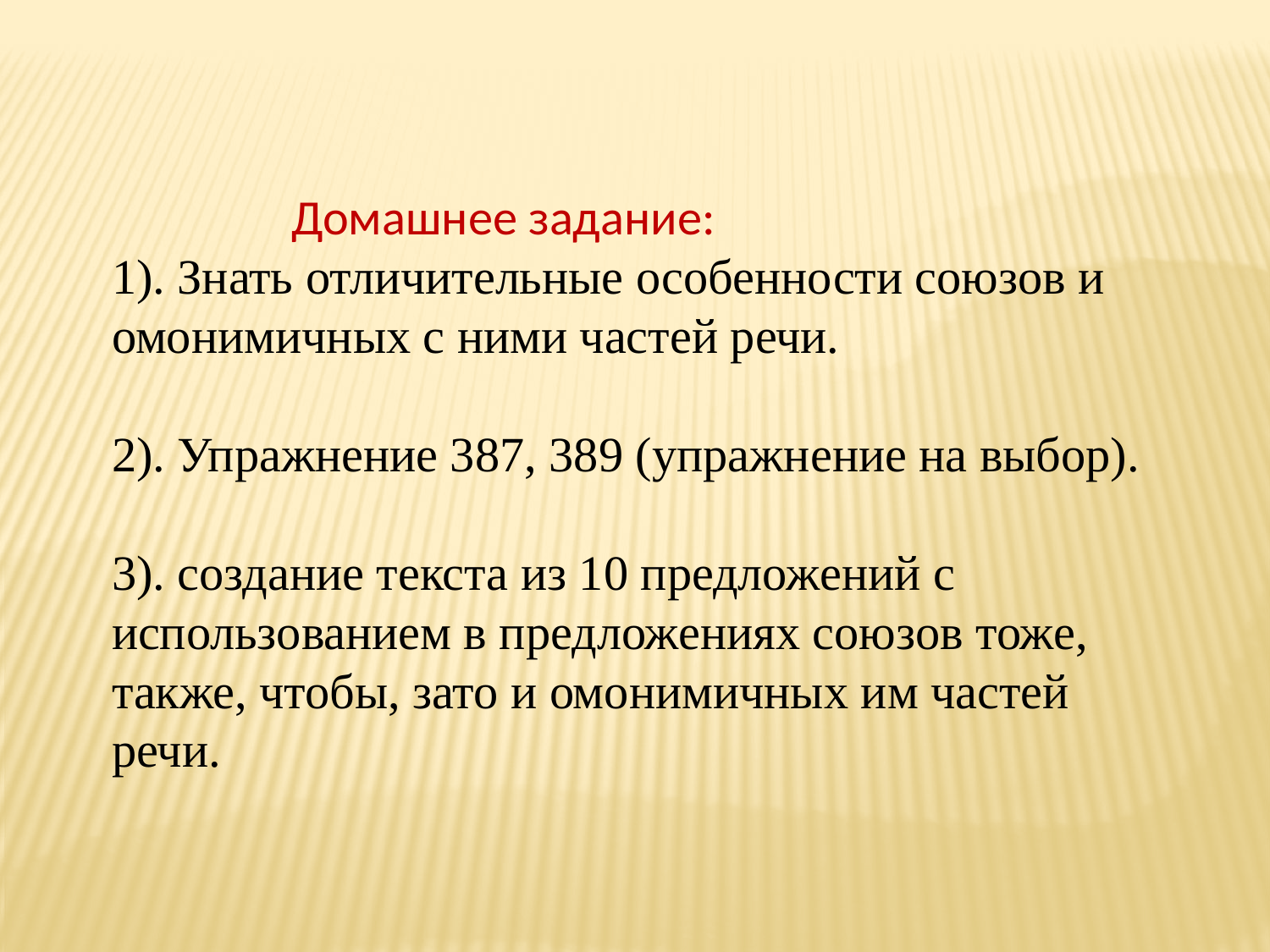

Домашнее задание:
1). Знать отличительные особенности союзов и омонимичных с ними частей речи.

2). Упражнение 387, 389 (упражнение на выбор).

3). создание текста из 10 предложений с использованием в предложениях союзов тоже, также, чтобы, зато и омонимичных им частей речи.